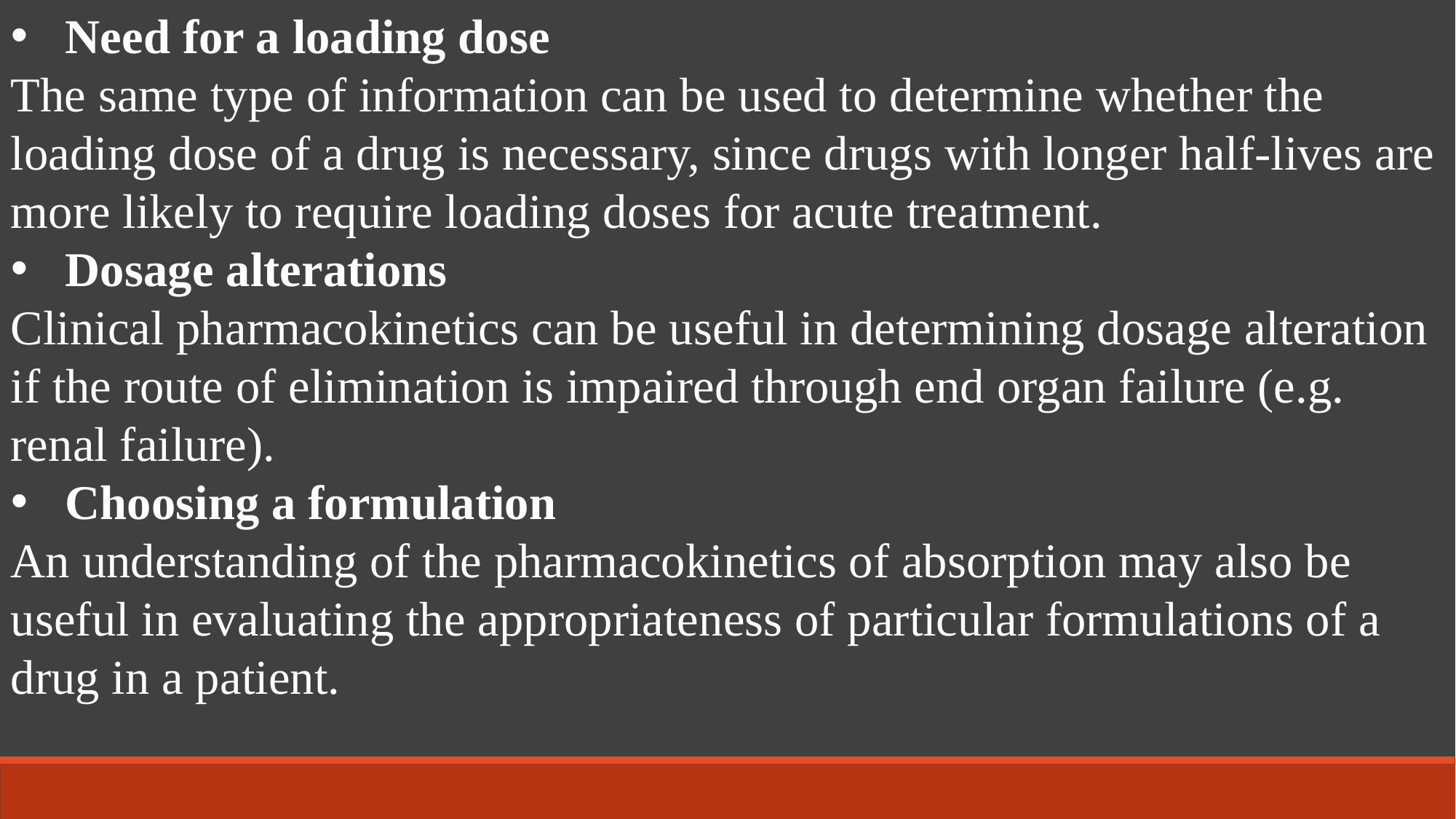

Need for a loading dose
The same type of information can be used to determine whether the loading dose of a drug is necessary, since drugs with longer half-lives are more likely to require loading doses for acute treatment.
Dosage alterations
Clinical pharmacokinetics can be useful in determining dosage alteration if the route of elimination is impaired through end organ failure (e.g. renal failure).
Choosing a formulation
An understanding of the pharmacokinetics of absorption may also be useful in evaluating the appropriateness of particular formulations of a drug in a patient.